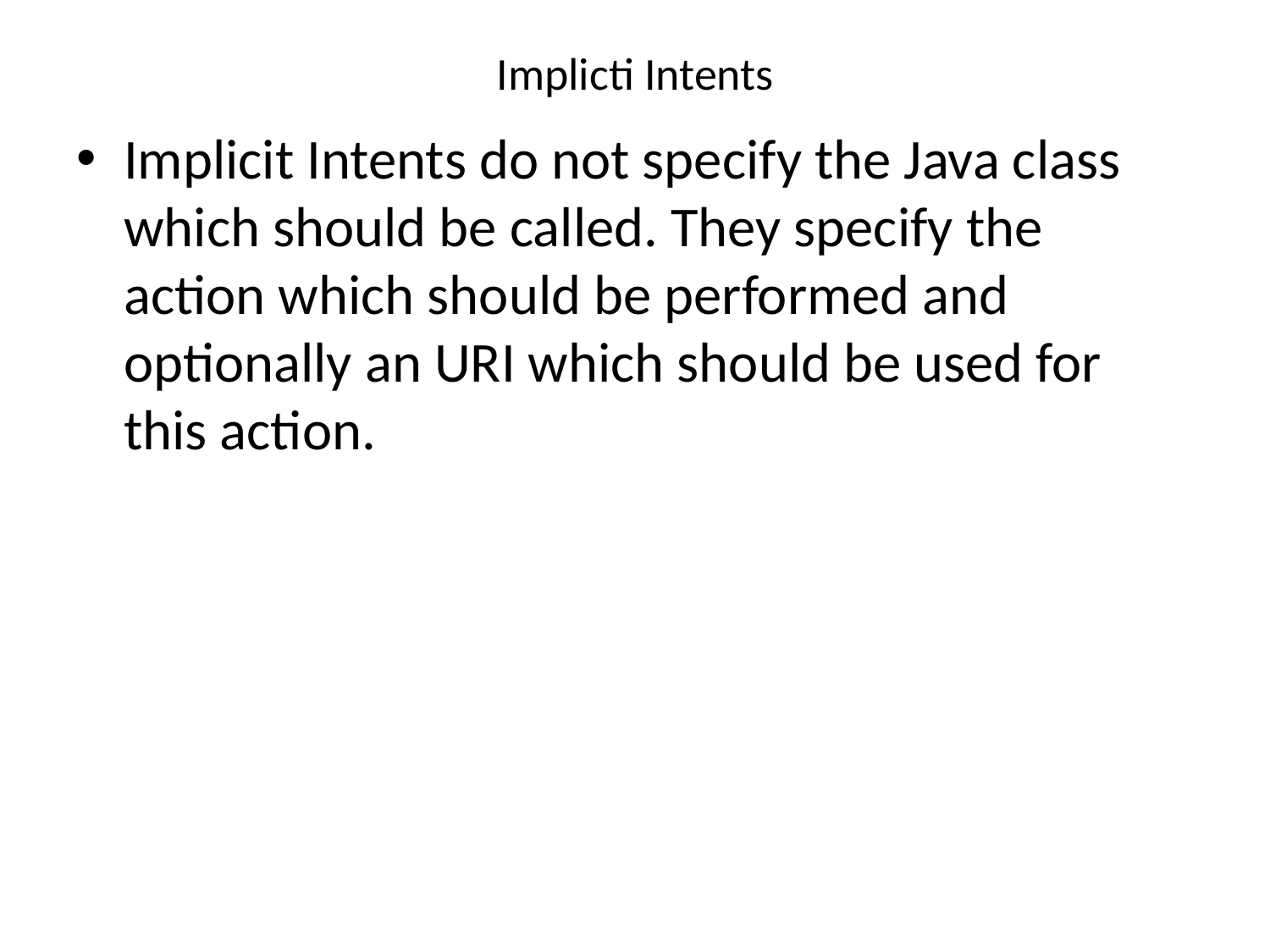

# Implicti Intents
Implicit Intents do not specify the Java class which should be called. They specify the action which should be performed and optionally an URI which should be used for this action.